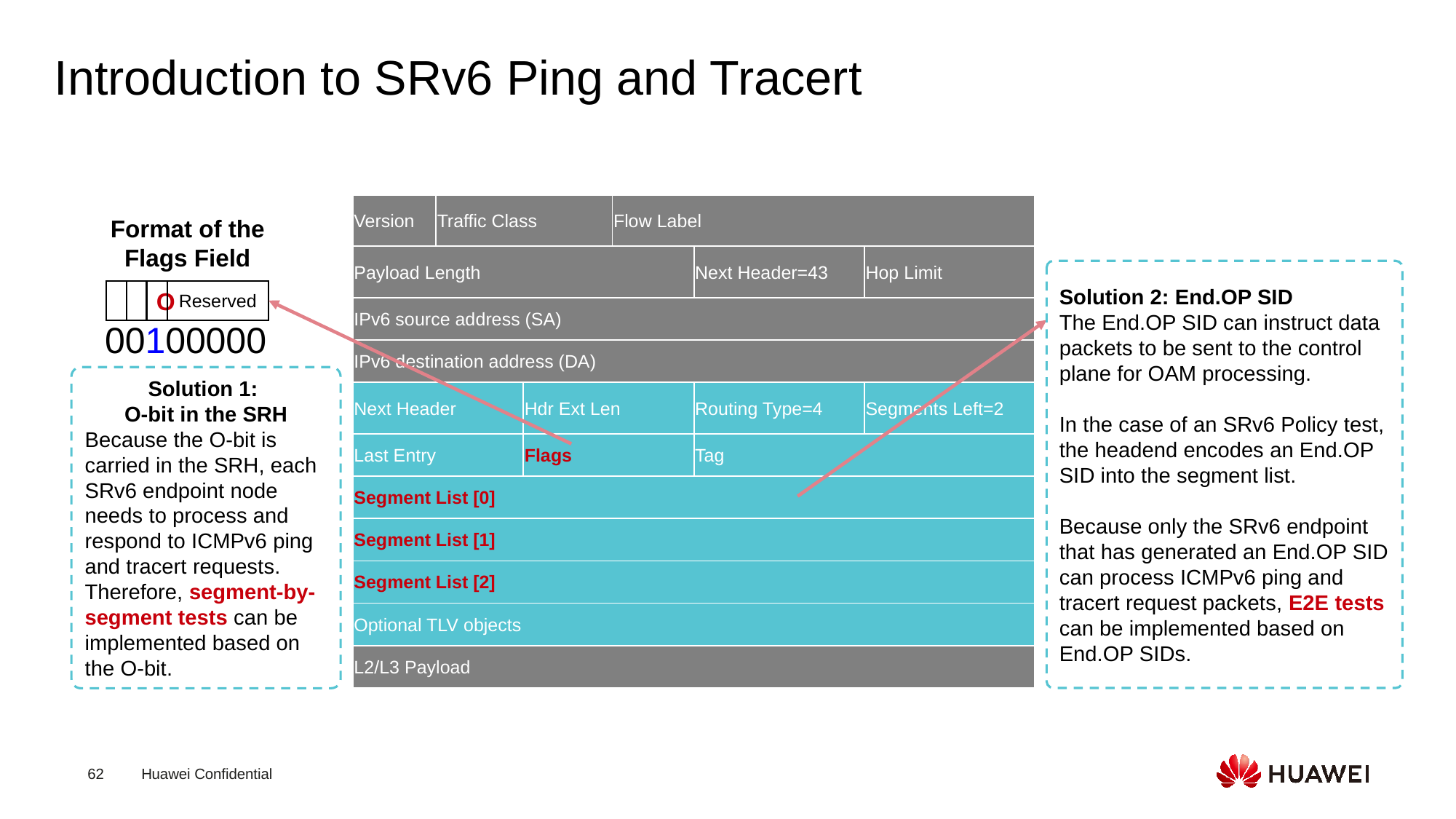

# Introduction to SRv6 Ping and Tracert
| Version | Traffic Class |  | Flow Label |  |  |
| --- | --- | --- | --- | --- | --- |
| Payload Length |  |  |  | Next Header=43 | Hop Limit |
| IPv6 source address (SA) |  |  |  |  |  |
| IPv6 destination address (DA) |  |  |  |  |  |
| Next Header |  | Hdr Ext Len |  | Routing Type=4 | Segments Left=2 |
| Last Entry |  | Flags |  | Tag |  |
| Segment List [0] |  |  |  |  |  |
| Segment List [1] |  |  |  |  |  |
| Segment List [2] |  |  |  |  |  |
| Optional TLV objects |  |  |  |  |  |
| L2/L3 Payload |  |  |  |  |  |
Format of the Flags Field
Solution 2: End.OP SID
The End.OP SID can instruct data packets to be sent to the control plane for OAM processing.

In the case of an SRv6 Policy test, the headend encodes an End.OP SID into the segment list.

Because only the SRv6 endpoint that has generated an End.OP SID can process ICMPv6 ping and tracert request packets, E2E tests can be implemented based on End.OP SIDs.

O
Reserved
00100000
Solution 1:
O-bit in the SRH
Because the O-bit is carried in the SRH, each SRv6 endpoint node needs to process and respond to ICMPv6 ping and tracert requests. Therefore, segment-by-segment tests can be implemented based on the O-bit.